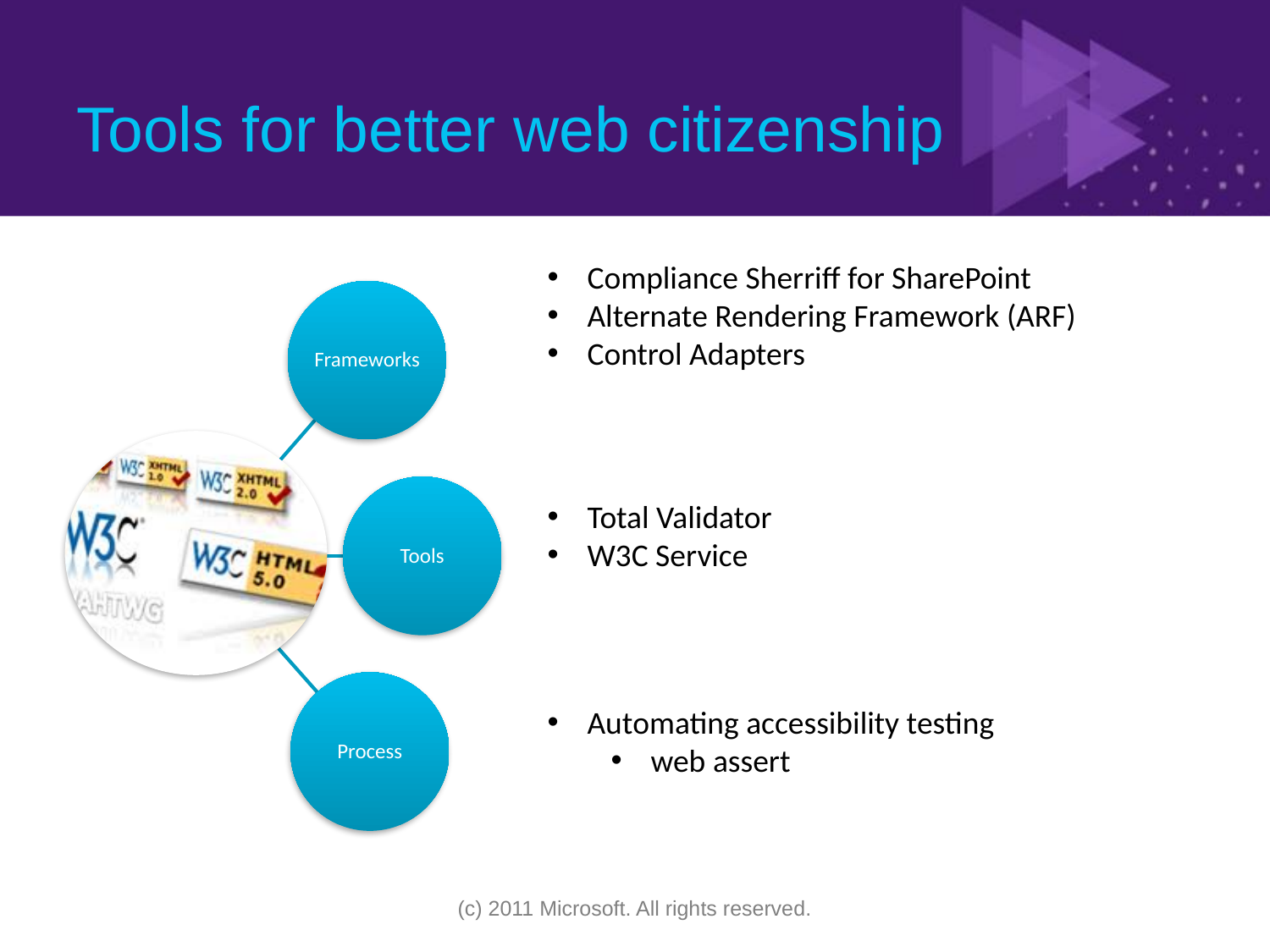

# Tools for better web citizenship
Frameworks

Tools

Process

Compliance Sherriff for SharePoint
Alternate Rendering Framework (ARF)
Control Adapters

Total Validator
W3C Service
Automating accessibility testing
web assert

(c) 2011 Microsoft. All rights reserved.